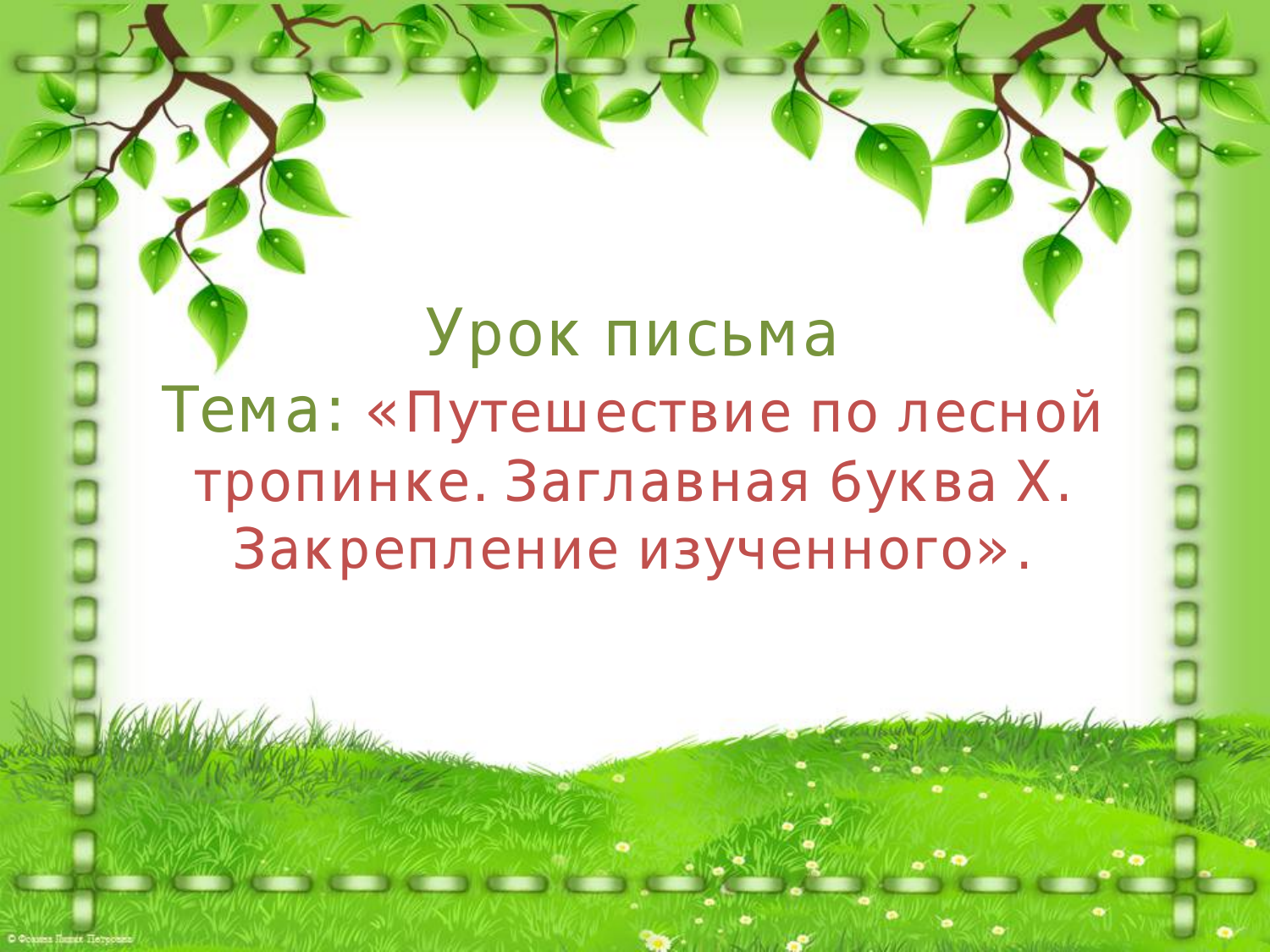

Урок письма
Тема: «Путешествие по лесной тропинке. Заглавная буква Х. Закрепление изученного».